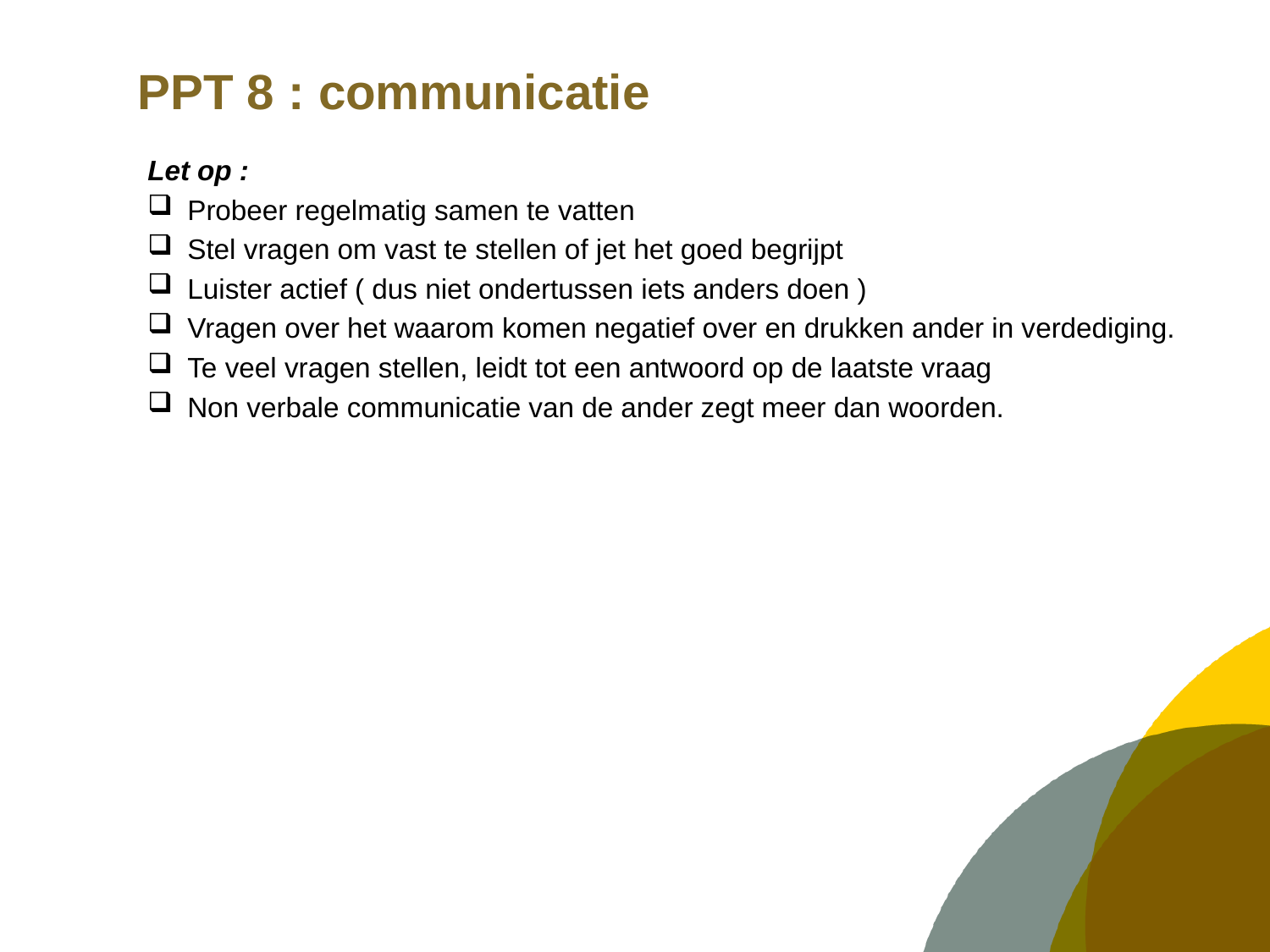

# PPT 8 : communicatie
Let op :
Probeer regelmatig samen te vatten
Stel vragen om vast te stellen of jet het goed begrijpt
Luister actief ( dus niet ondertussen iets anders doen )
Vragen over het waarom komen negatief over en drukken ander in verdediging.
Te veel vragen stellen, leidt tot een antwoord op de laatste vraag
Non verbale communicatie van de ander zegt meer dan woorden.